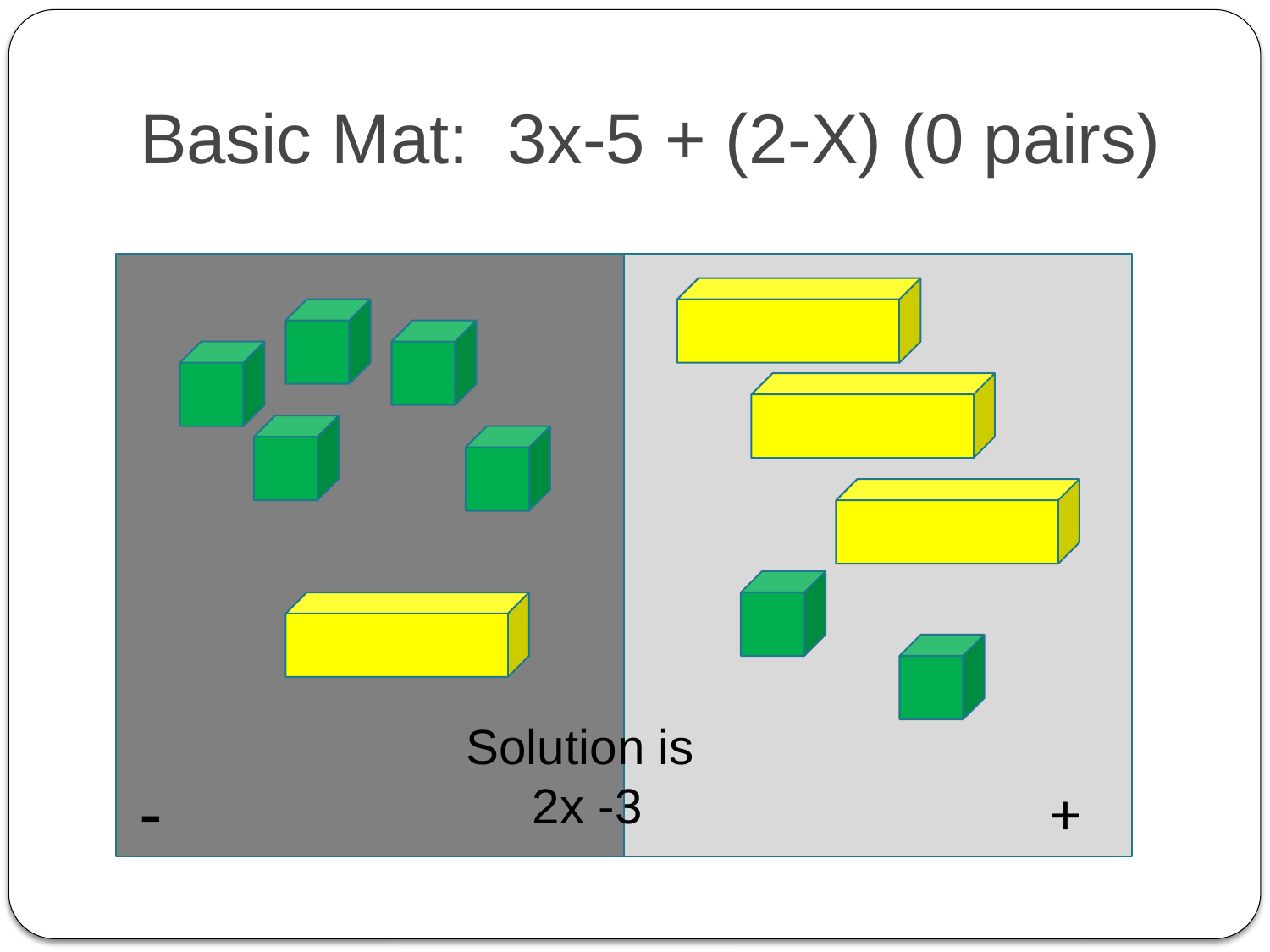

# Basic Mat:  3x-5 + (2-X) (0 pairs)

Solution is
2x -3
-
+